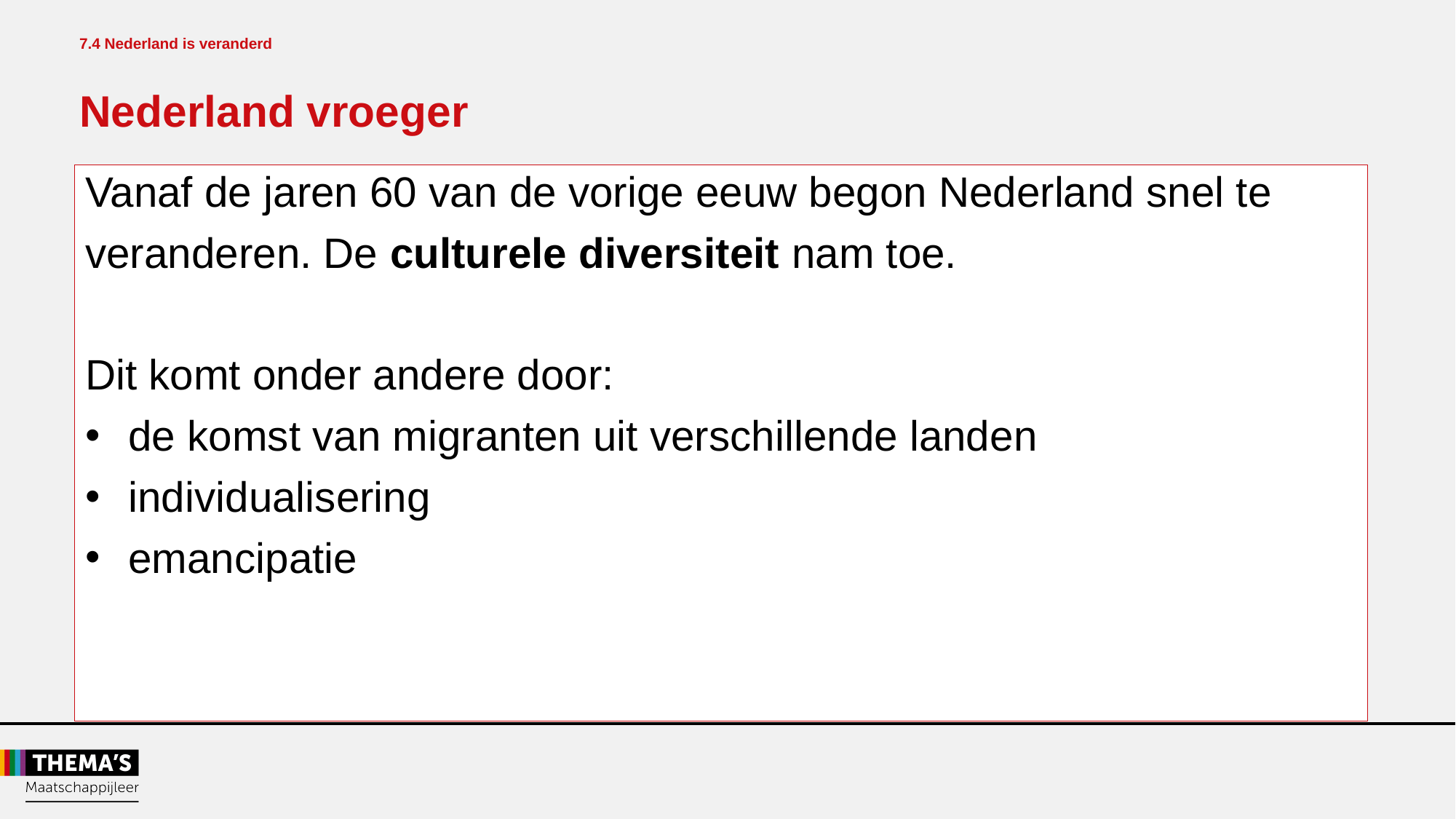

7.4 Nederland is veranderd
Nederland vroeger
Vanaf de jaren 60 van de vorige eeuw begon Nederland snel te
veranderen. De culturele diversiteit nam toe.

Dit komt onder andere door:
de komst van migranten uit verschillende landen
individualisering
emancipatie